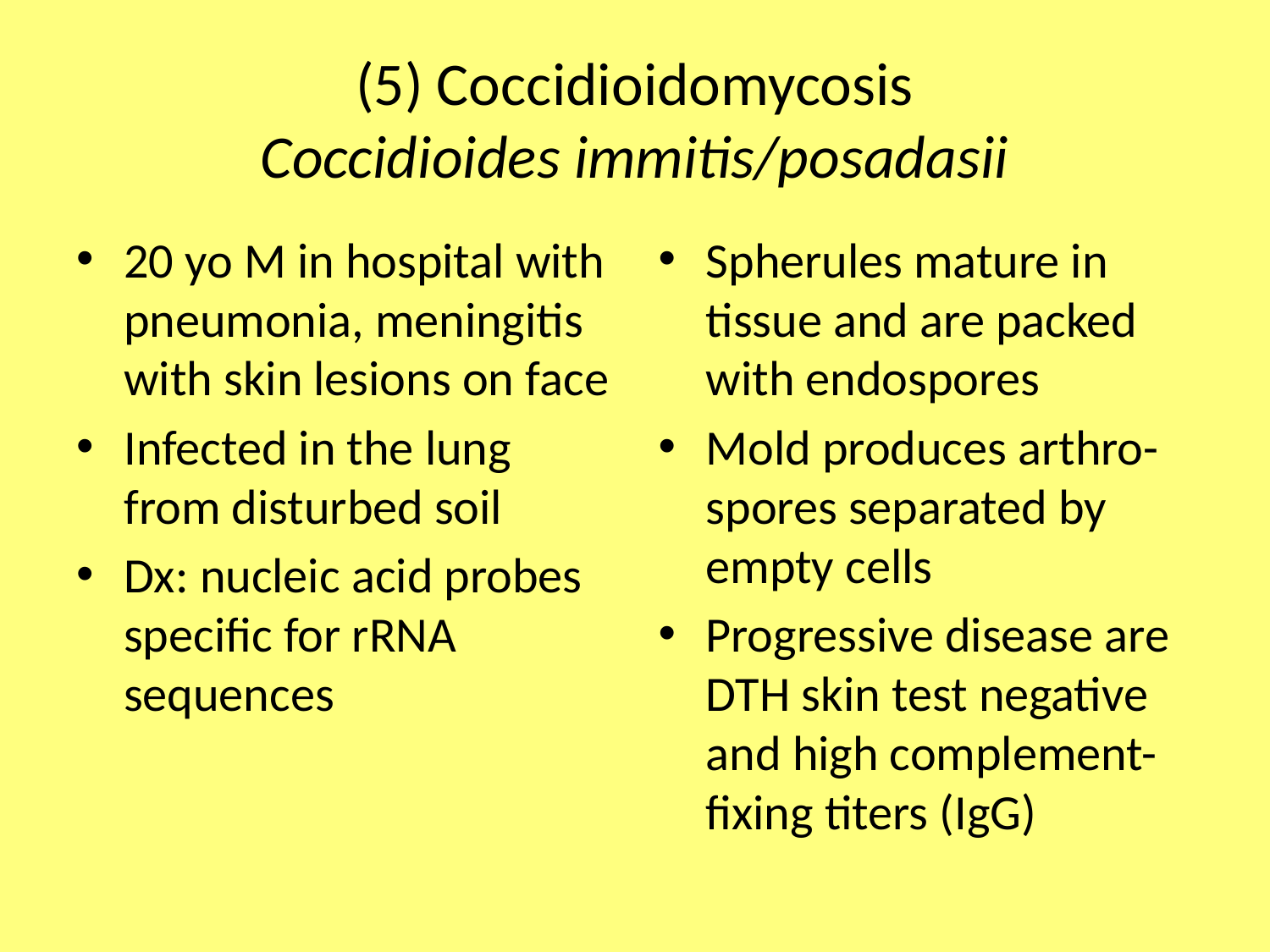

# (5) Coccidioidomycosis Coccidioides immitis/posadasii
20 yo M in hospital with pneumonia, meningitis with skin lesions on face
Infected in the lung from disturbed soil
Dx: nucleic acid probes specific for rRNA sequences
Spherules mature in tissue and are packed with endospores
Mold produces arthro-spores separated by empty cells
Progressive disease are DTH skin test negative and high complement-fixing titers (IgG)